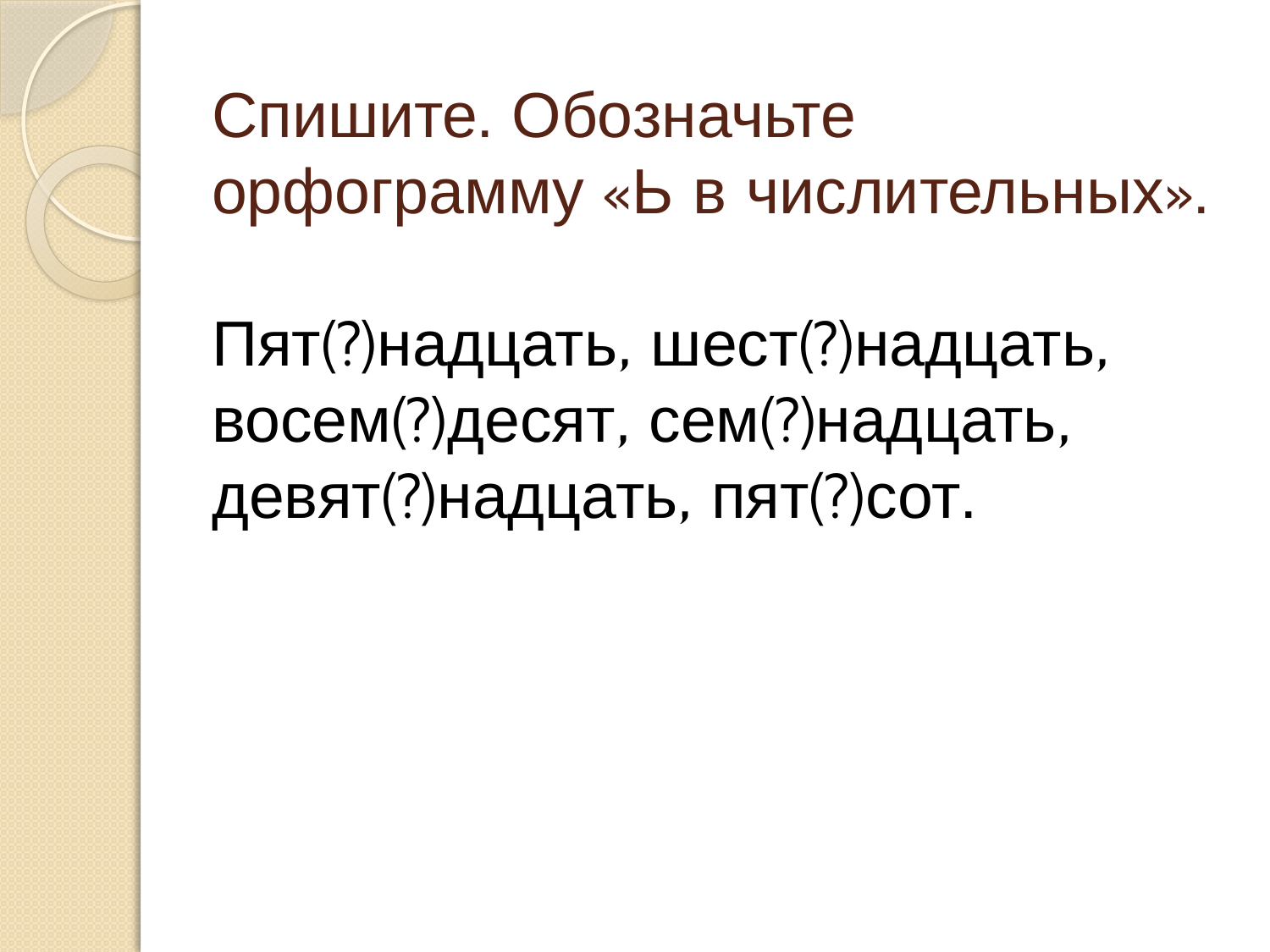

# Спишите. Обозначьте орфограмму «Ь в числительных». Пят(?)надцать, шест(?)надцать, восем(?)десят, сем(?)надцать, девят(?)надцать, пят(?)сот.